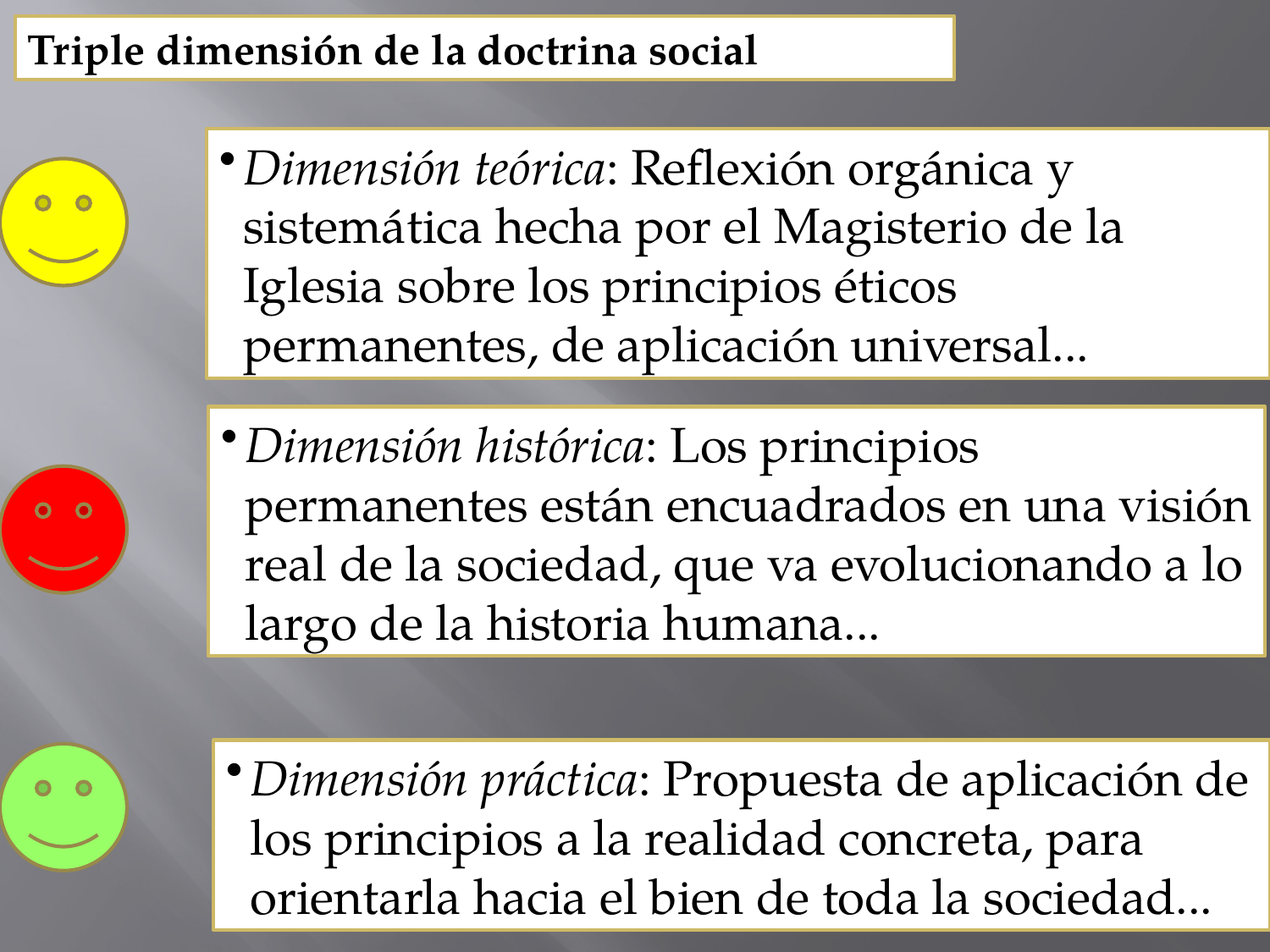

Triple dimensión de la doctrina social
Dimensión teórica: Reflexión orgánica y sistemática hecha por el Magisterio de la Iglesia sobre los principios éticos permanentes, de aplicación universal...

Dimensión histórica: Los principios permanentes están encuadrados en una visión real de la sociedad, que va evolucionando a lo largo de la historia humana...

Dimensión práctica: Propuesta de aplicación de los principios a la realidad concreta, para orientarla hacia el bien de toda la sociedad...